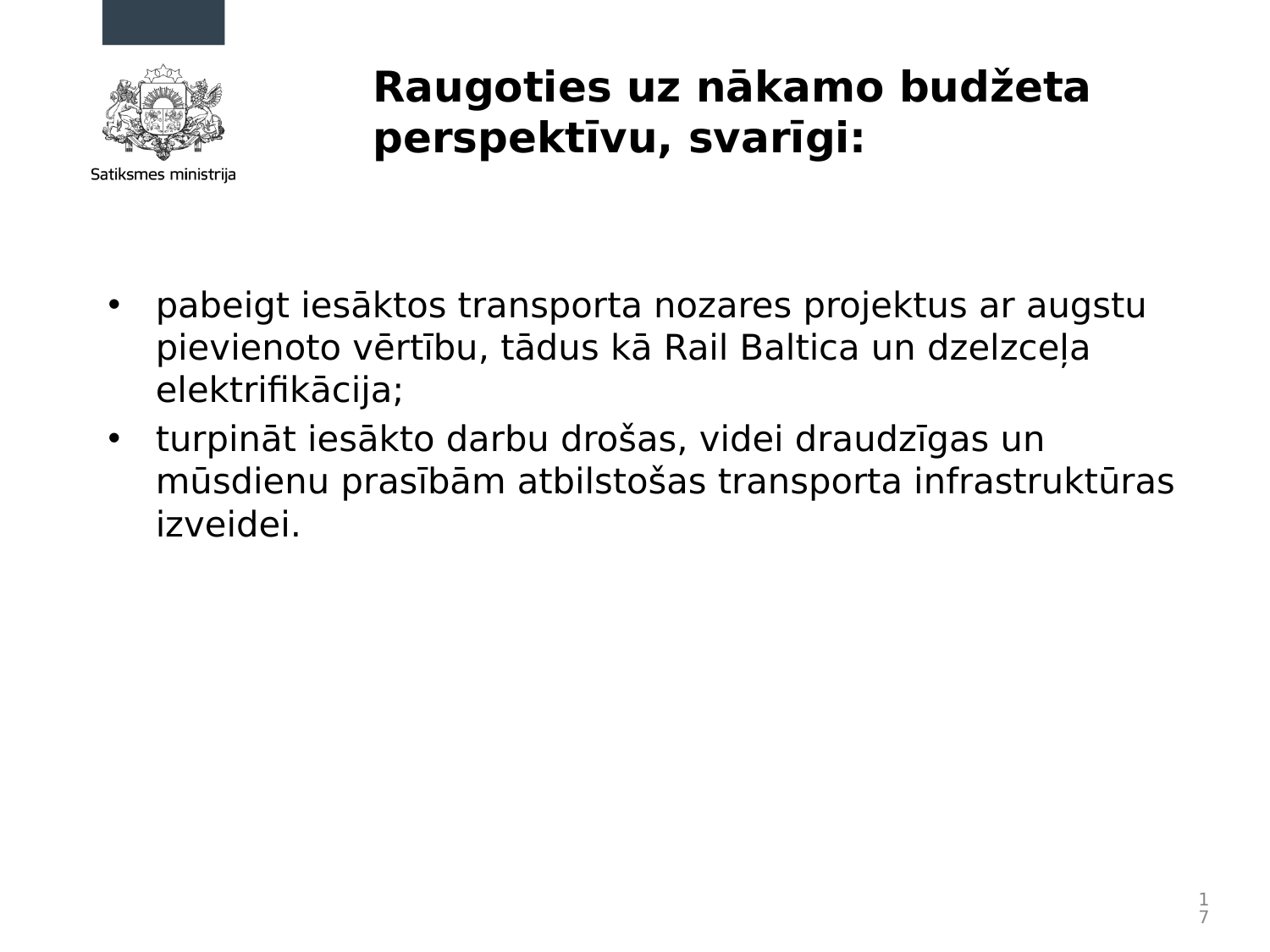

# Raugoties uz nākamo budžeta perspektīvu, svarīgi:
pabeigt iesāktos transporta nozares projektus ar augstu pievienoto vērtību, tādus kā Rail Baltica un dzelzceļa elektrifikācija;
turpināt iesākto darbu drošas, videi draudzīgas un mūsdienu prasībām atbilstošas transporta infrastruktūras izveidei.

17